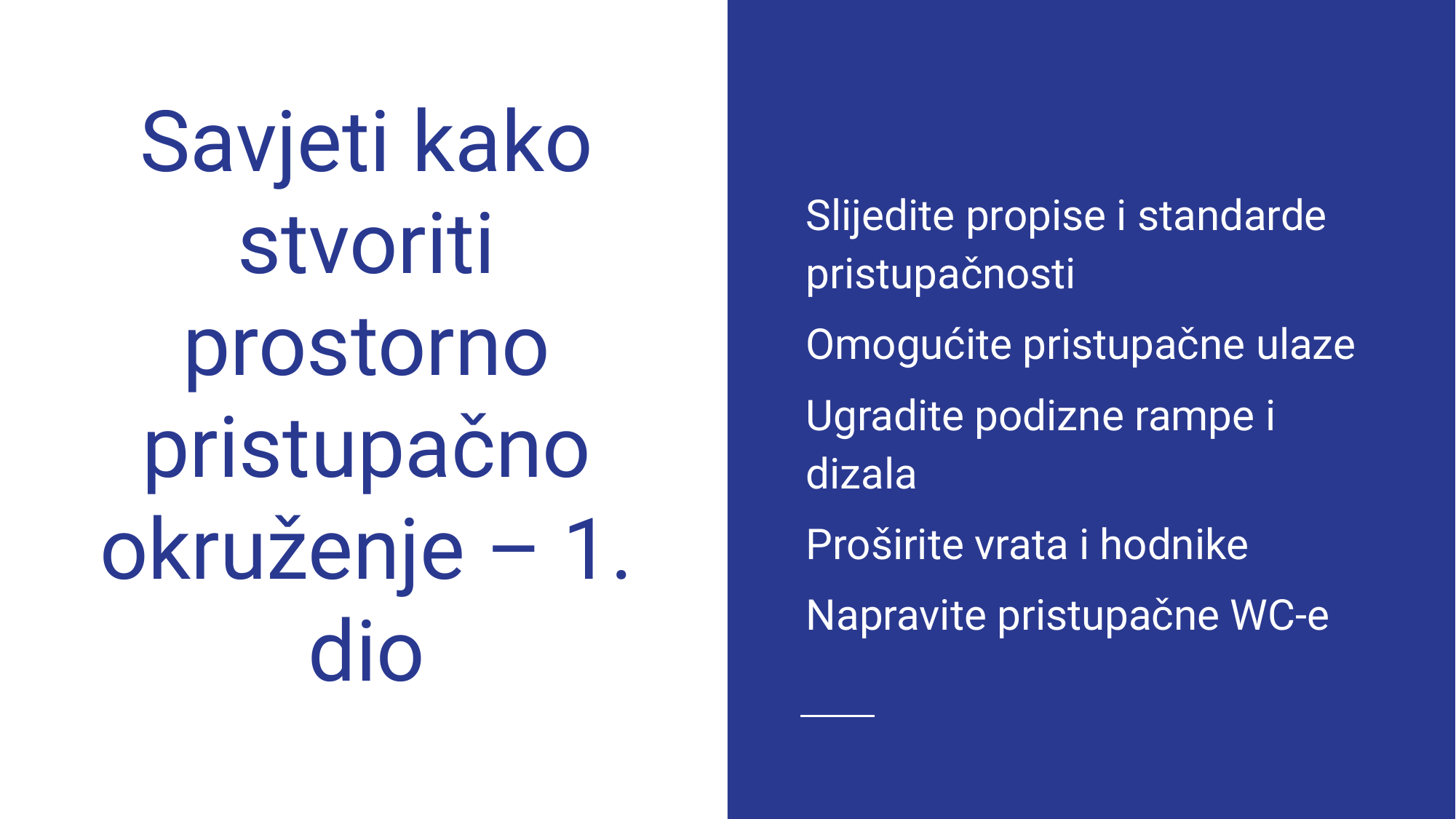

Slijedite propise i standarde pristupačnosti
Omogućite pristupačne ulaze
Ugradite podizne rampe i dizala
Proširite vrata i hodnike
Napravite pristupačne WC-e
# Savjeti kako stvoriti prostorno pristupačno okruženje – 1. dio